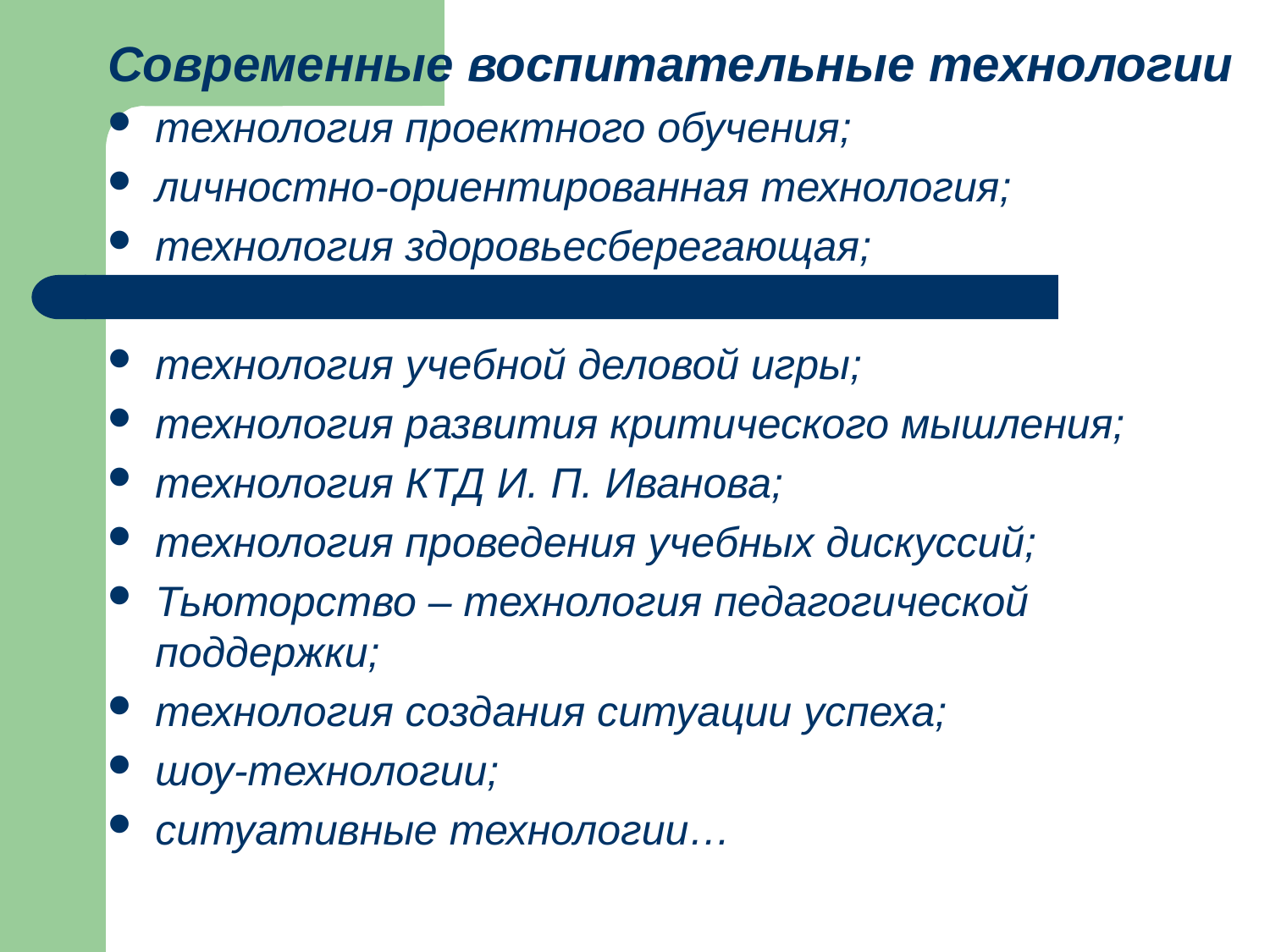

Современные воспитательные технологии
технология проектного обучения;
личностно-ориентированная технология;
технология здоровьесберегающая;

технология учебной деловой игры;
технология развития критического мышления;
технология КТД И. П. Иванова;
технология проведения учебных дискуссий;
Тьюторство – технология педагогической поддержки;
технология создания ситуации успеха;
шоу-технологии;
ситуативные технологии…